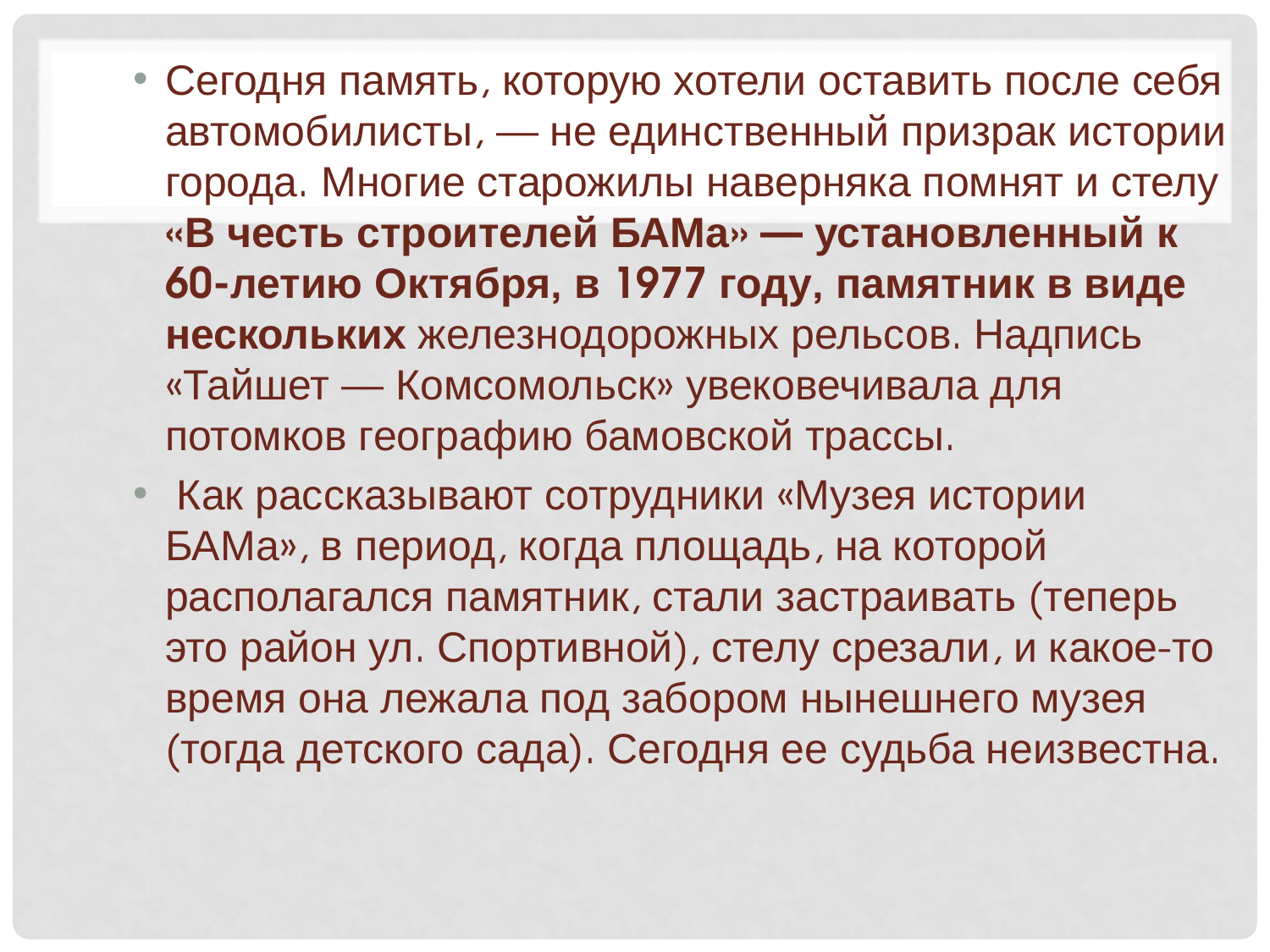

Сегодня память, которую хотели оставить после себя автомобилисты, — не единственный призрак истории города. Многие старожилы наверняка помнят и стелу «В честь строителей БАМа» — установленный к 60-летию Октября, в 1977 году, памятник в виде нескольких железнодорожных рельсов. Надпись «Тайшет — Комсомольск» увековечивала для потомков географию бамовской трассы.
 Как рассказывают сотрудники «Музея истории БАМа», в период, когда площадь, на которой располагался памятник, стали застраивать (теперь это район ул. Спортивной), стелу срезали, и какое-то время она лежала под забором нынешнего музея (тогда детского сада). Сегодня ее судьба неизвестна.